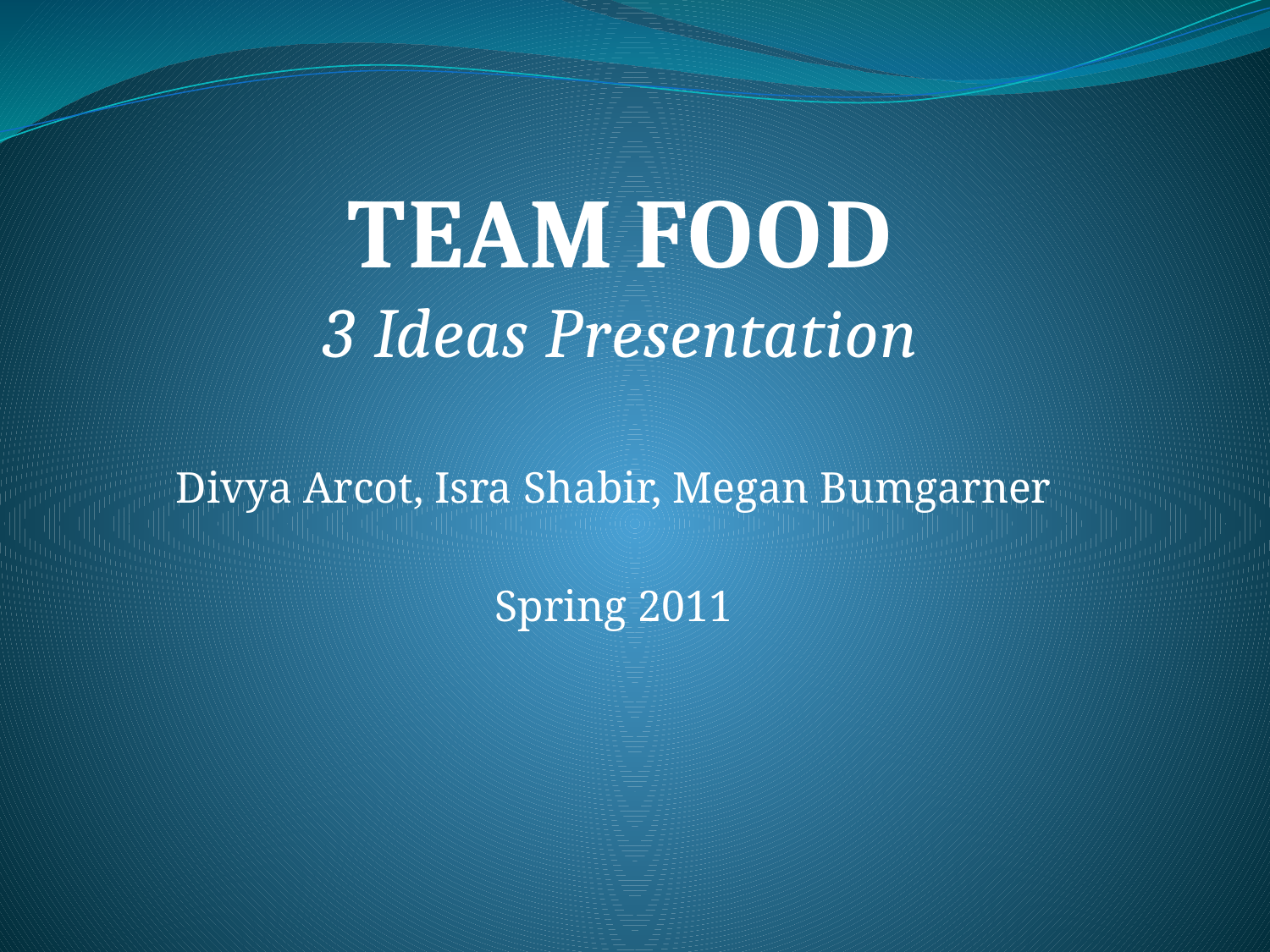

# TEAM FOOD 3 Ideas Presentation
Divya Arcot, Isra Shabir, Megan Bumgarner

Spring 2011